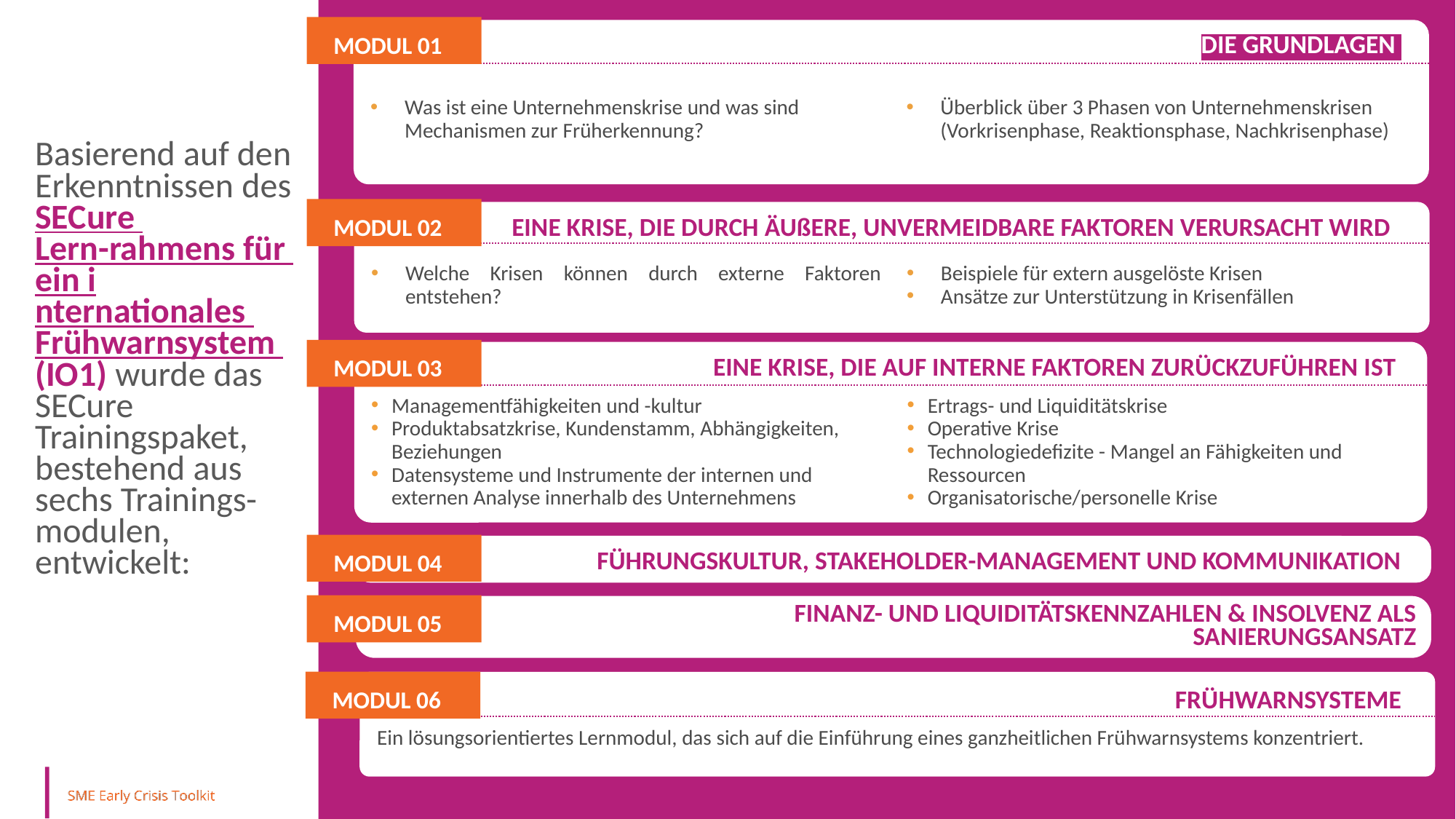

MODUL 01

DIE GRUNDLAGEN

Was ist eine Unternehmenskrise und was sind Mechanismen zur Früherkennung?

Überblick über 3 Phasen von Unternehmenskrisen (Vorkrisenphase, Reaktionsphase, Nachkrisenphase)
Basierend auf den Erkenntnissen des SECure Lern-rahmens für ein internationales Frühwarnsystem (IO1) wurde das SECure Trainingspaket, bestehend aus sechs Trainings-modulen, entwickelt:

MODUL 02

EINE KRISE, DIE DURCH ÄUßERE, UNVERMEIDBARE FAKTOREN VERURSACHT WIRD
Welche Krisen können durch externe Faktoren entstehen?
Beispiele für extern ausgelöste Krisen
Ansätze zur Unterstützung in Krisenfällen
MODUL 03

EINE KRISE, DIE AUF INTERNE FAKTOREN ZURÜCKZUFÜHREN IST
Managementfähigkeiten und -kultur
Produktabsatzkrise, Kundenstamm, Abhängigkeiten, Beziehungen
Datensysteme und Instrumente der internen und externen Analyse innerhalb des Unternehmens
Ertrags- und Liquiditätskrise
Operative Krise
Technologiedefizite - Mangel an Fähigkeiten und Ressourcen
Organisatorische/personelle Krise
MODUL 04

FÜHRUNGSKULTUR, STAKEHOLDER-MANAGEMENT UND KOMMUNIKATION
MODUL 05

FINANZ- UND LIQUIDITÄTSKENNZAHLEN & INSOLVENZ ALS SANIERUNGSANSATZ
MODUL 06

FRÜHWARNSYSTEME
Ein lösungsorientiertes Lernmodul, das sich auf die Einführung eines ganzheitlichen Frühwarnsystems konzentriert.